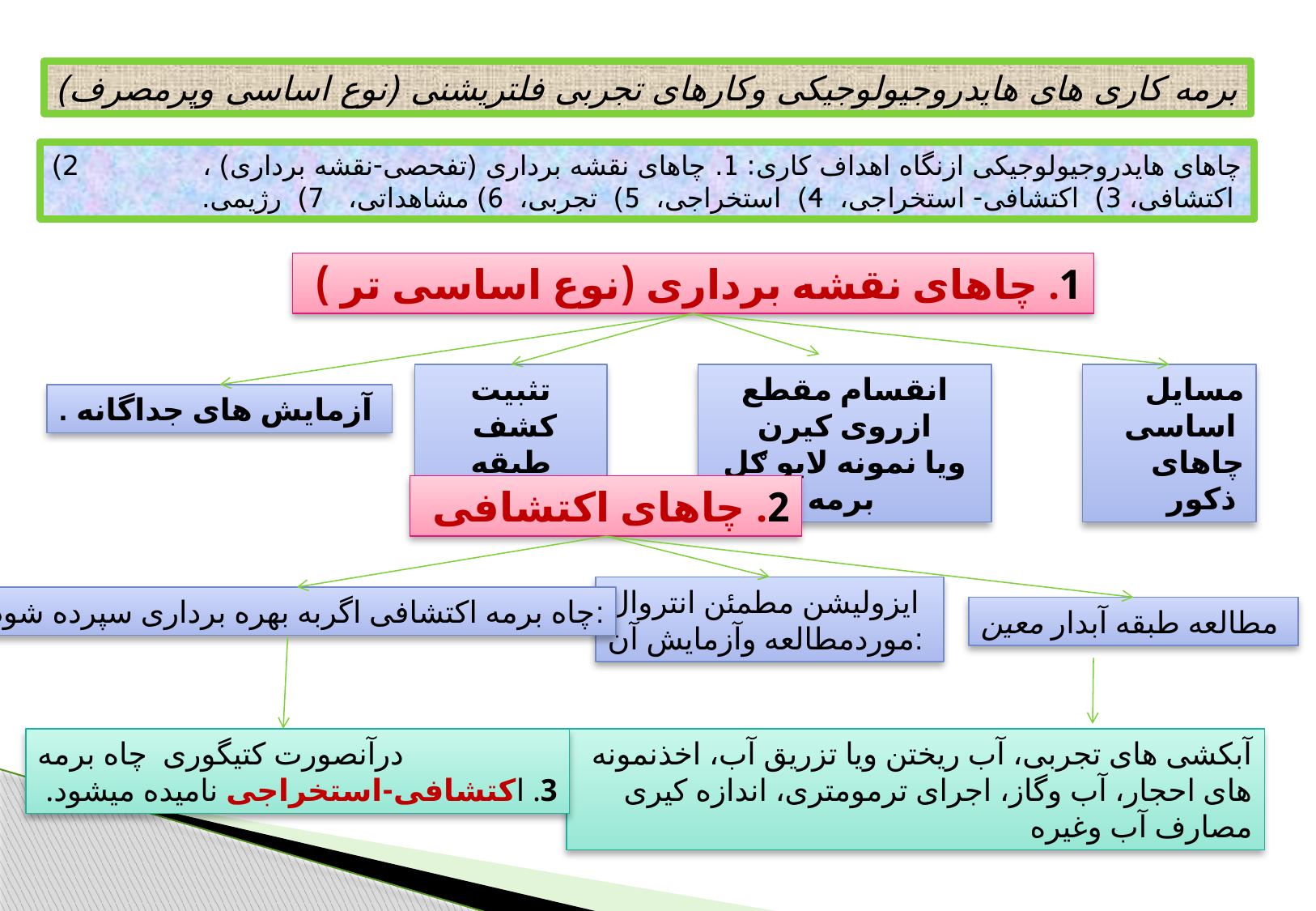

برمه کاری های هایدروجیولوجیکی وکارهای تجربی فلتریشنی (نوع اساسی وپرمصرف)
چاهای هایدروجیولوجیکی ازنگاه اهداف کاری: 1. چاهای نقشه برداری (تفحصی-نقشه برداری) ،               2)  اکتشافی، 3)  اکتشافی- استخراجی،  4)  استخراجی،  5)  تجربی،  6) مشاهداتی،   7)  رژیمی.
1. چاهای نقشه برداری (نوع اساسی تر )
تثبیت کشف
طبقه آبدارنظربه
انقسام مقطع ازروی کیرن
ویا نمونه لایو ګل برمه
مسایل اساسی
چاهای ذکور
. آزمایش های جداگانه
2. چاهای اکتشافی
ایزولیشن مطمئن انتروال
موردمطالعه وآزمایش آن:
چاه برمه اکتشافی اگربه بهره برداری سپرده شود:
مطالعه طبقه آبدار معین
درآنصورت کتیگوری  چاه برمه
3. اکتشافی-استخراجی نامیده میشود.
آبکشی های تجربی، آب ریختن ویا تزریق آب، اخذنمونه های احجار، آب وگاز، اجرای ترمومتری، اندازه کیری مصارف آب وغیره